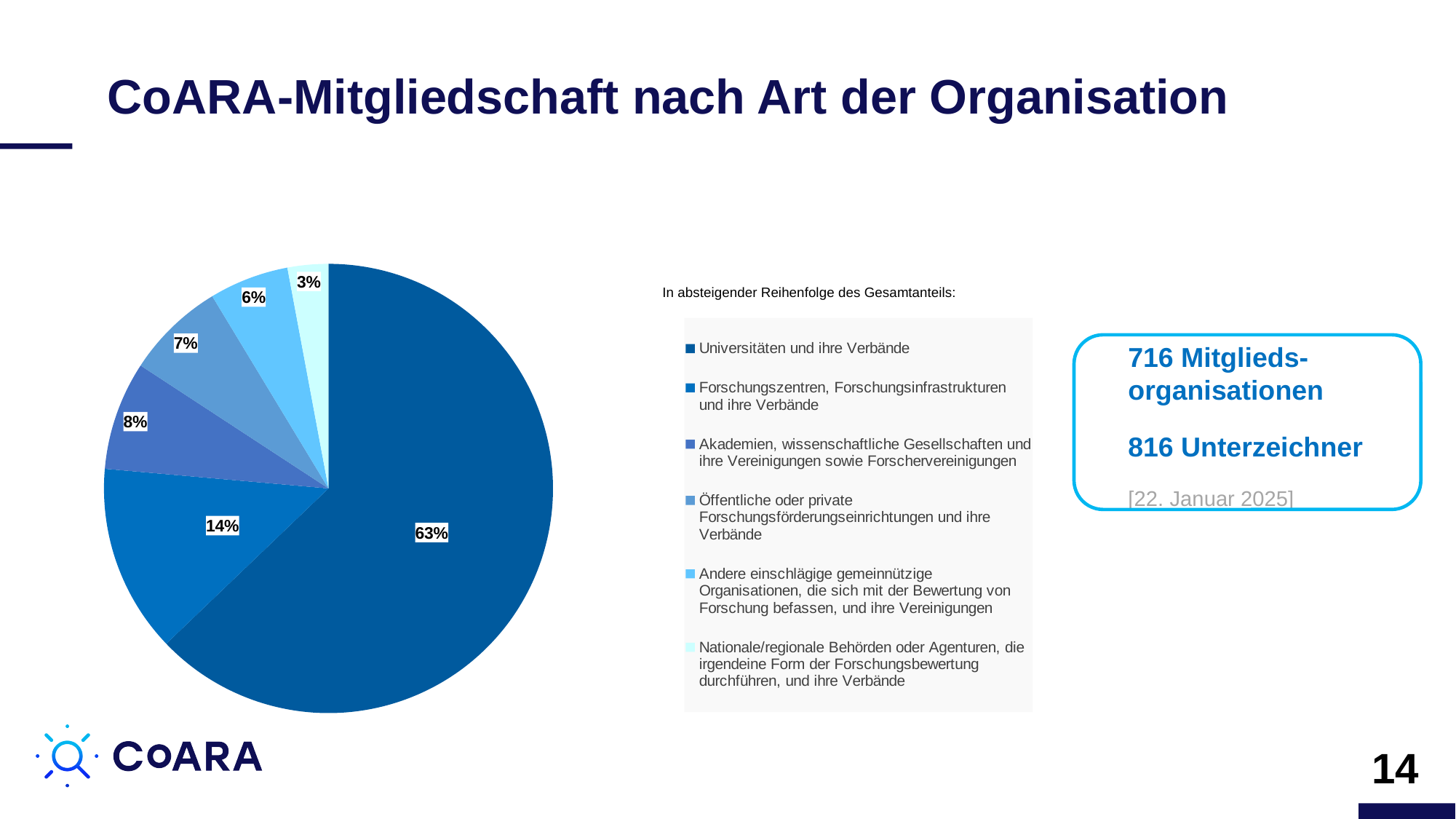

CoARA-Mitgliedschaft nach Art der Organisation

### Chart

| Category | Aufteilung der CoARA-Mitglieder auf die verschiedenen Arten von Organisationen |
|---|---|
| Universitäten und ihre Verbände | 450.0 |
| Forschungszentren, Forschungsinfrastrukturen und ihre Verbände | 97.0 |
| Akademien, wissenschaftliche Gesellschaften und ihre Vereinigungen sowie Forschervereinigungen | 56.0 |
| Öffentliche oder private Forschungsförderungseinrichtungen und ihre Verbände | 51.0 |
| Andere einschlägige gemeinnützige Organisationen, die sich mit der Bewertung von Forschung befassen, und ihre Vereinigungen | 41.0 |
| Nationale/regionale Behörden oder Agenturen, die irgendeine Form der Forschungsbewertung durchführen, und ihre Verbände | 21.0 |
In absteigender Reihenfolge des Gesamtanteils:

# 716 Mitglieds-organisationen
816 Unterzeichner
[22. Januar 2025]
14